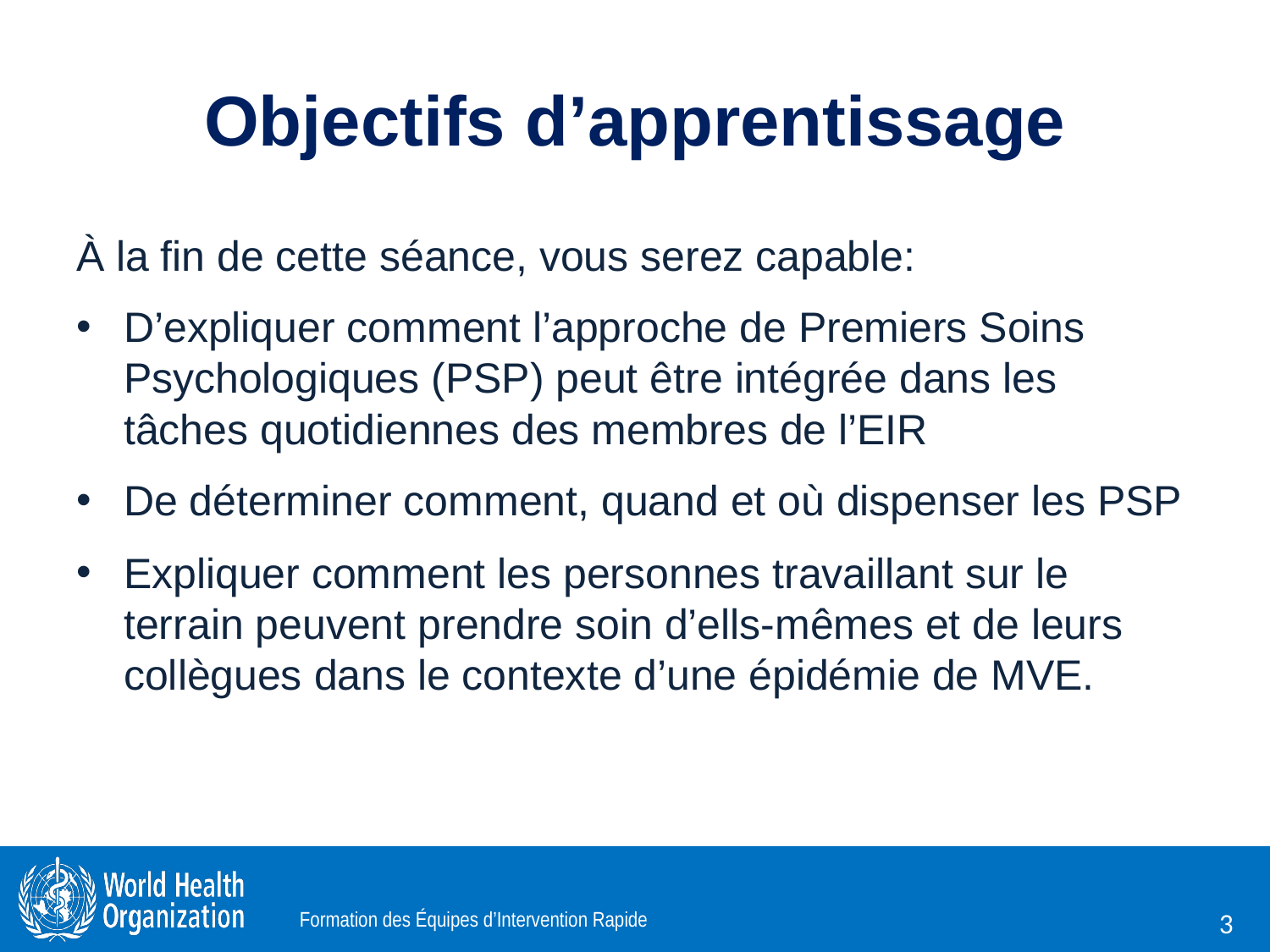

# Objectifs d’apprentissage
À la fin de cette séance, vous serez capable:
D’expliquer comment l’approche de Premiers Soins Psychologiques (PSP) peut être intégrée dans les tâches quotidiennes des membres de l’EIR
De déterminer comment, quand et où dispenser les PSP
Expliquer comment les personnes travaillant sur le terrain peuvent prendre soin d’ells-mêmes et de leurs collègues dans le contexte d’une épidémie de MVE.